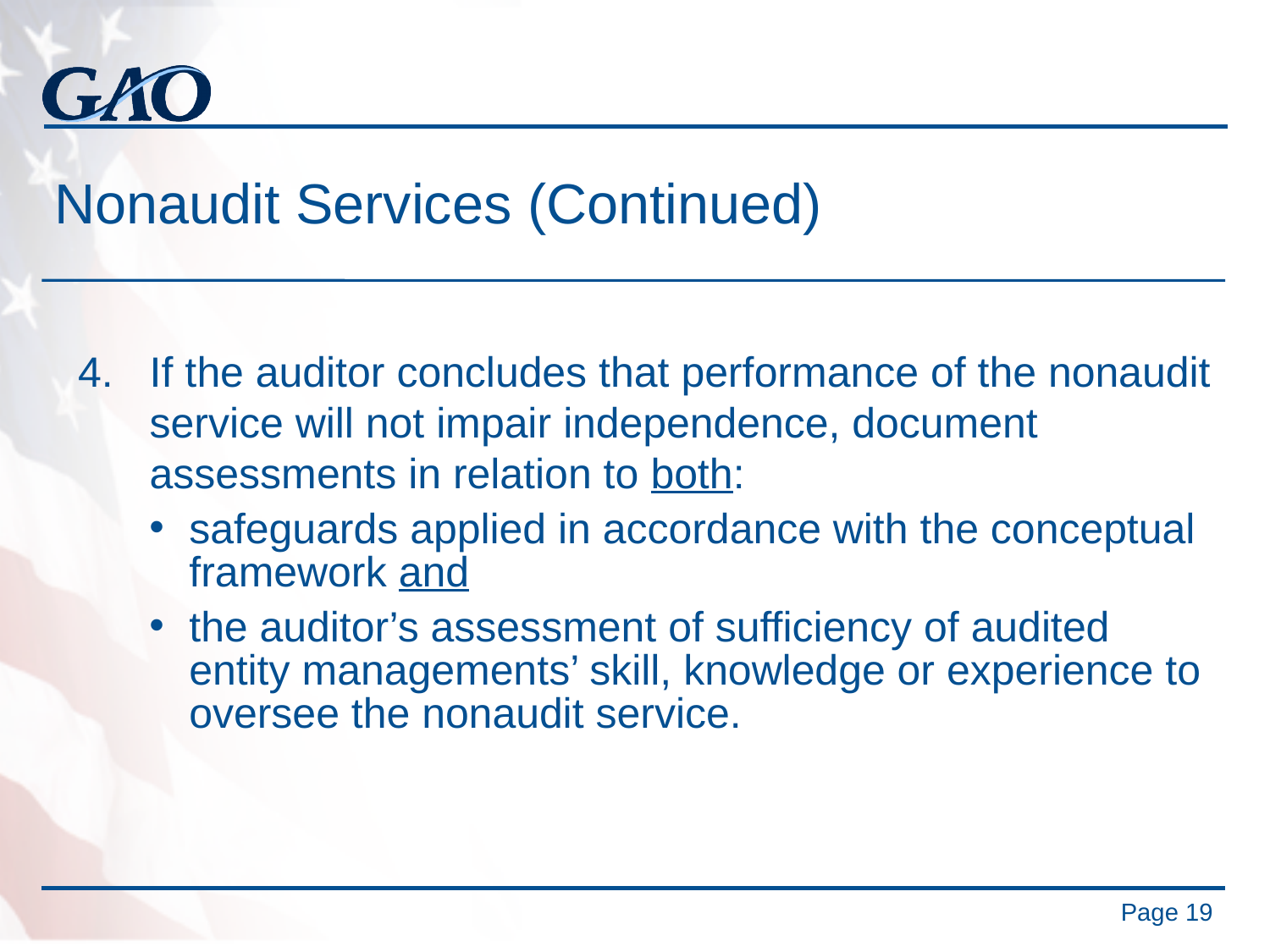

# Nonaudit Services (Continued)
If the auditor concludes that performance of the nonaudit service will not impair independence, document assessments in relation to both:
safeguards applied in accordance with the conceptual framework and
the auditor’s assessment of sufficiency of audited entity managements’ skill, knowledge or experience to oversee the nonaudit service.

19